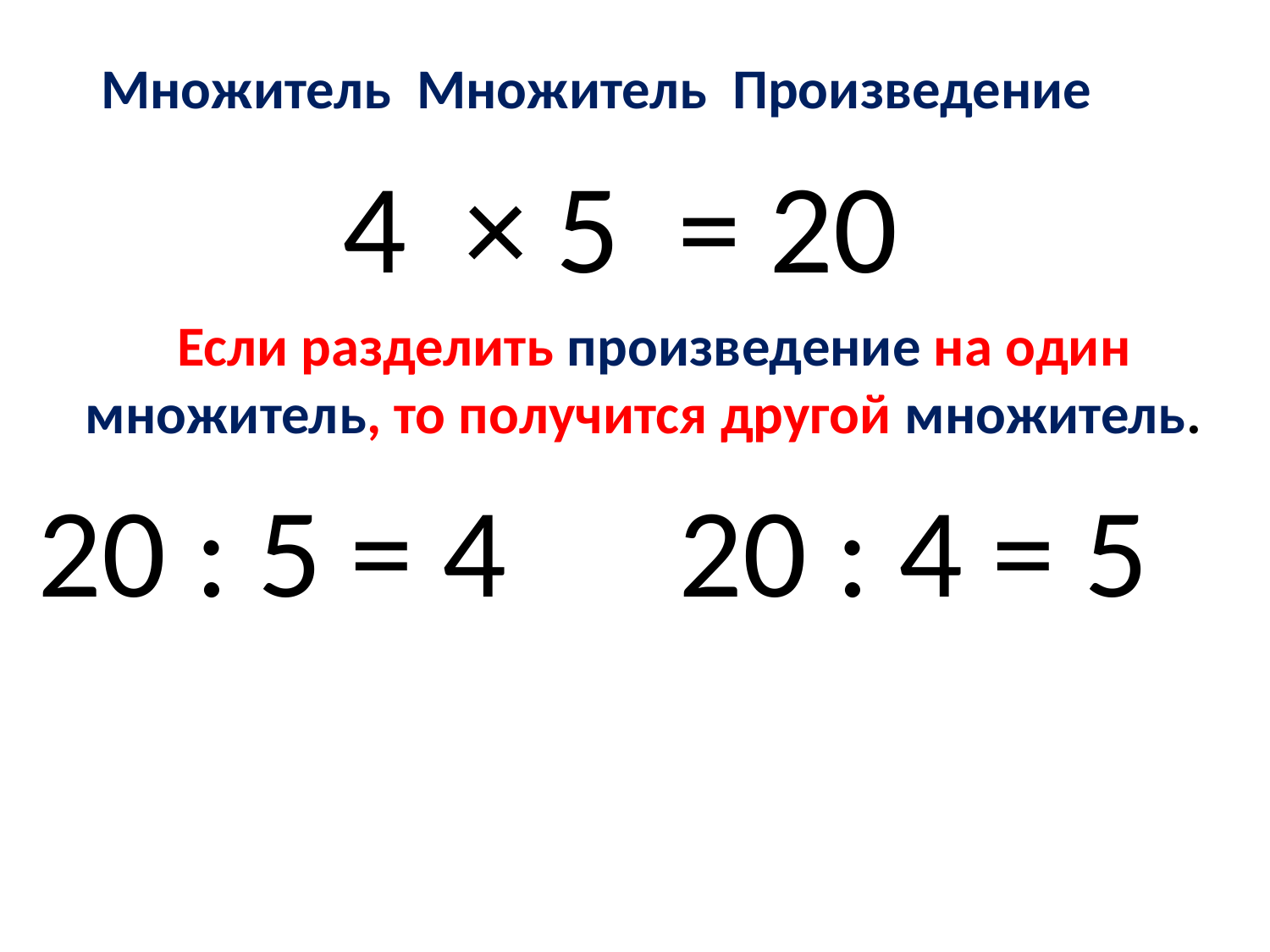

#
     Множитель  Множитель  Произведение
                        4  × 5  = 20
           Если разделить произведение на один множитель, то получится другой множитель.
20 : 5 = 4      20 : 4 = 5